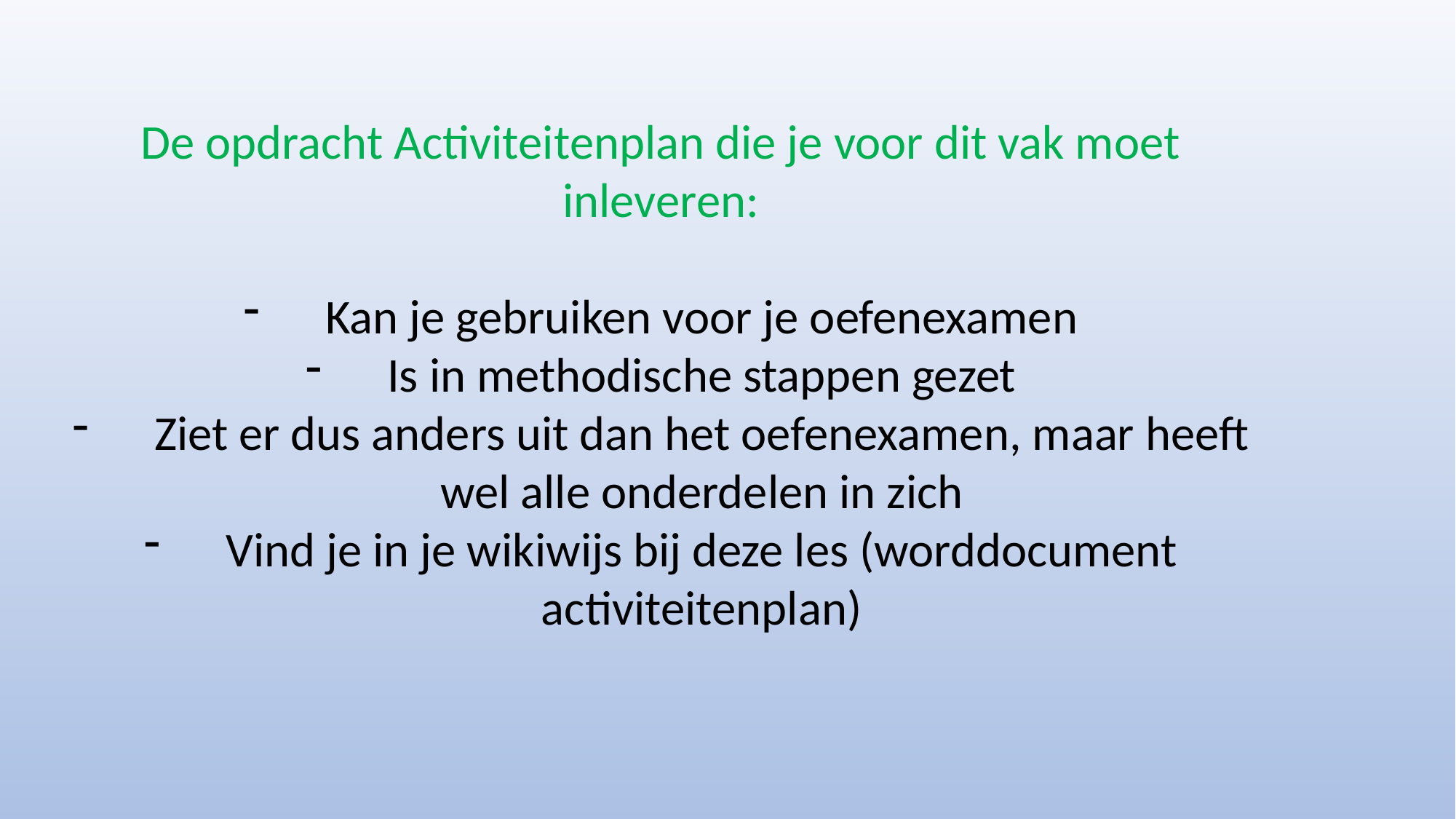

De opdracht Activiteitenplan die je voor dit vak moet inleveren:

Kan je gebruiken voor je oefenexamen
Is in methodische stappen gezet
Ziet er dus anders uit dan het oefenexamen, maar heeft wel alle onderdelen in zich
Vind je in je wikiwijs bij deze les (worddocument activiteitenplan)